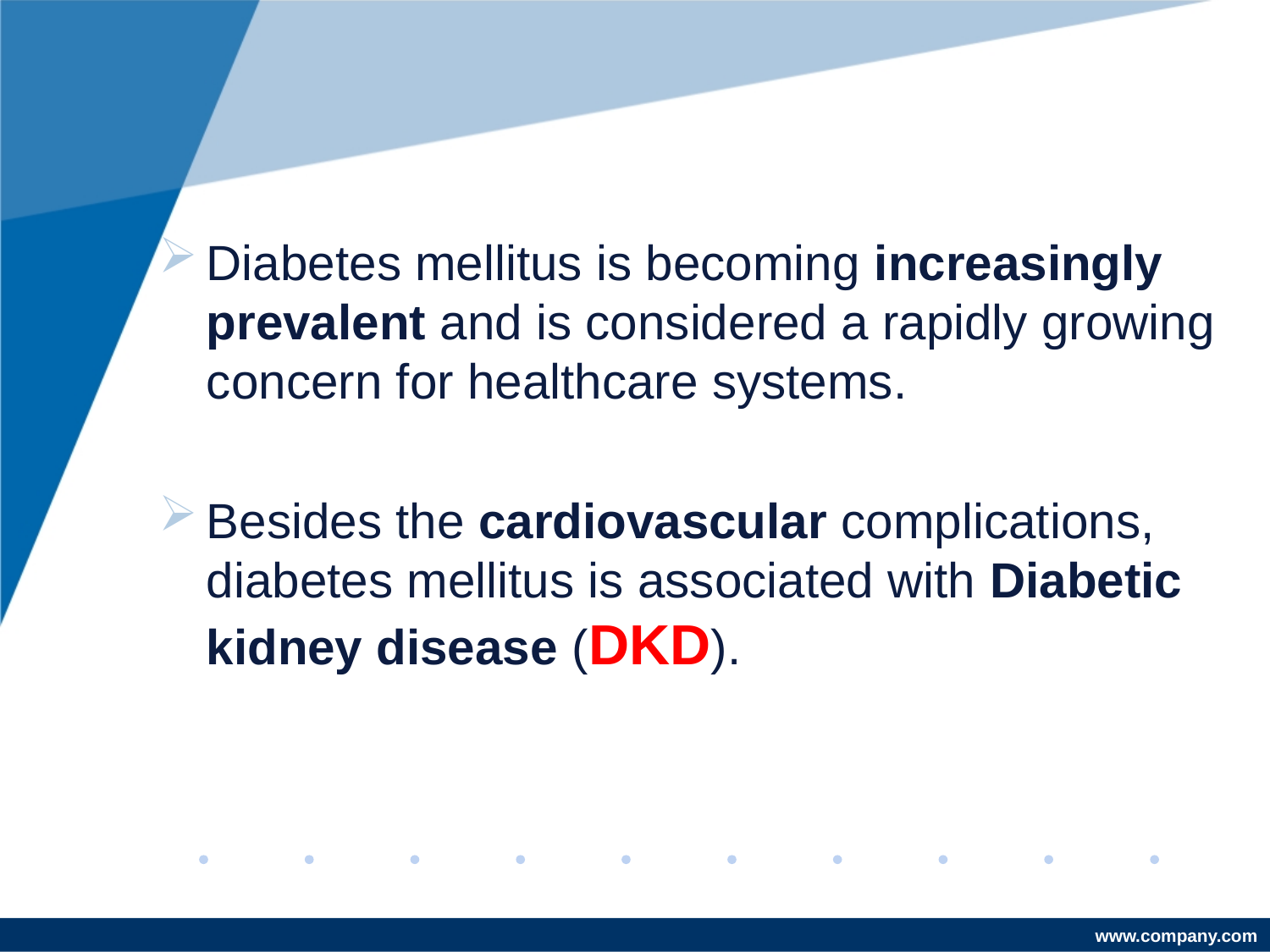

Diabetes mellitus is becoming increasingly prevalent and is considered a rapidly growing concern for healthcare systems.

Besides the cardiovascular complications, diabetes mellitus is associated with Diabetic kidney disease (DKD).